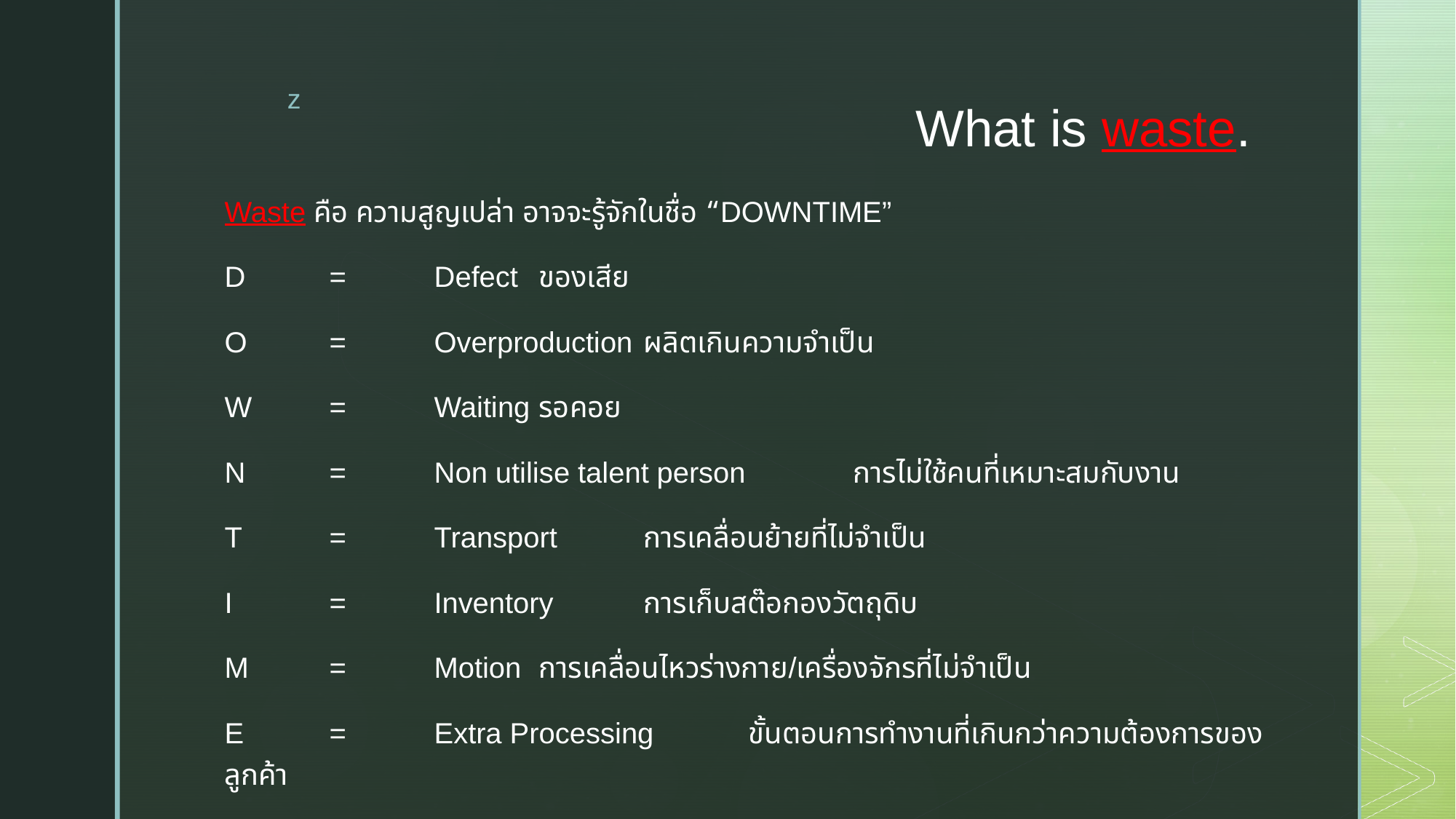

# What is waste.
Waste คือ ความสูญเปล่า อาจจะรู้จักในชื่อ “DOWNTIME”
D	=	Defect 				ของเสีย
O	=	Overproduction 			ผลิตเกินความจำเป็น
W	=	Waiting​				รอคอย
N	=	Non utilise talent person 	การไม่ใช้คนที่เหมาะสมกับงาน
T	=	Transport			การเคลื่อนย้ายที่ไม่จำเป็น
I	=	Inventory			การเก็บสต๊อกองวัตถุดิบ
M	=	Motion				การเคลื่อนไหวร่างกาย/เครื่องจักรที่ไม่จำเป็น
E	=	Extra Processing		ขั้นตอนการทำงานที่เกินกว่าความต้องการของลูกค้า